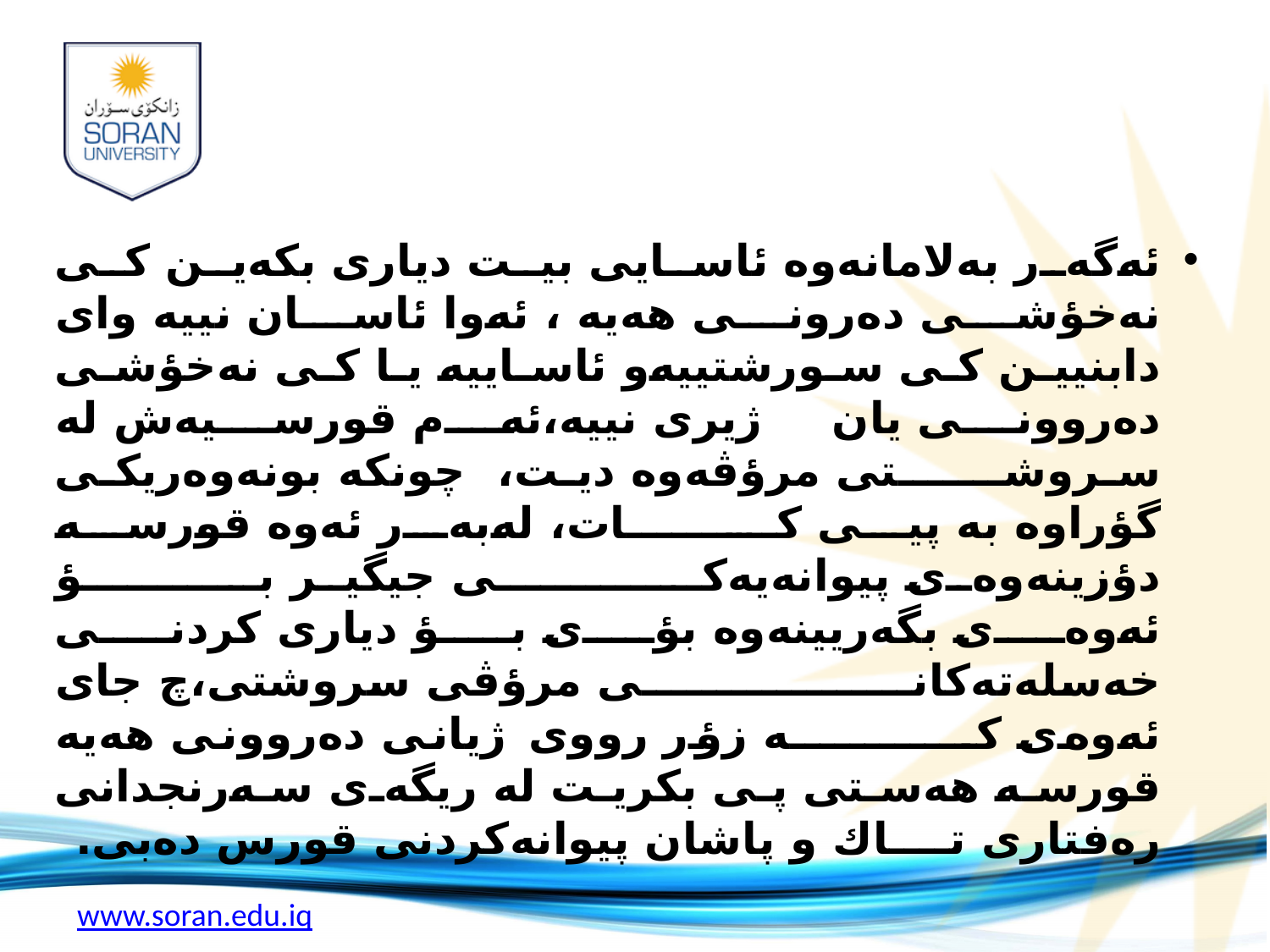

ئه‌گه‌ر به‌لامانه‌وه‌ ئاسايى بيت ديارى بكه‌ين كى نه‌خؤشى ده‌رونى هه‌يه‌ ، ئه‌وا ئاسان نييه‌ واى دابنيين كى سورشتييه‌و ئاساييه‌ يا كى نه‌خؤشى ده‌روونى يان ژيرى نييه‌،ئه‌م قورسيه‌ش له‌ سروشـــــــتى مرؤڤه‌وه‌ ديت، چونكه‌ بونه‌وه‌ريكى گؤراوه‌ به‌ پيى كـــــــات، له‌به‌ر ئه‌وه‌ قورسه‌ دؤزينه‌وه‌ى پيوانه‌يه‌كــــــــــــى جيگير بــــــــــؤ ئه‌وه‌ى بگه‌ريينه‌وه‌ بؤى بؤ ديارى كردنى خه‌سله‌ته‌كانــــــــــــــــــى مرؤڤى سروشتى،چ جاى ئه‌وه‌ى كــــــــــــه‌ زؤر رووى ژيانى ده‌روونى هه‌يه‌ قورسه‌ هه‌ستى پى بكريت له‌ ريگه‌ى سه‌رنجدانى ره‌فتارى تــــاك و پاشان پيوانه‌كردنى قورس ده‌بى.